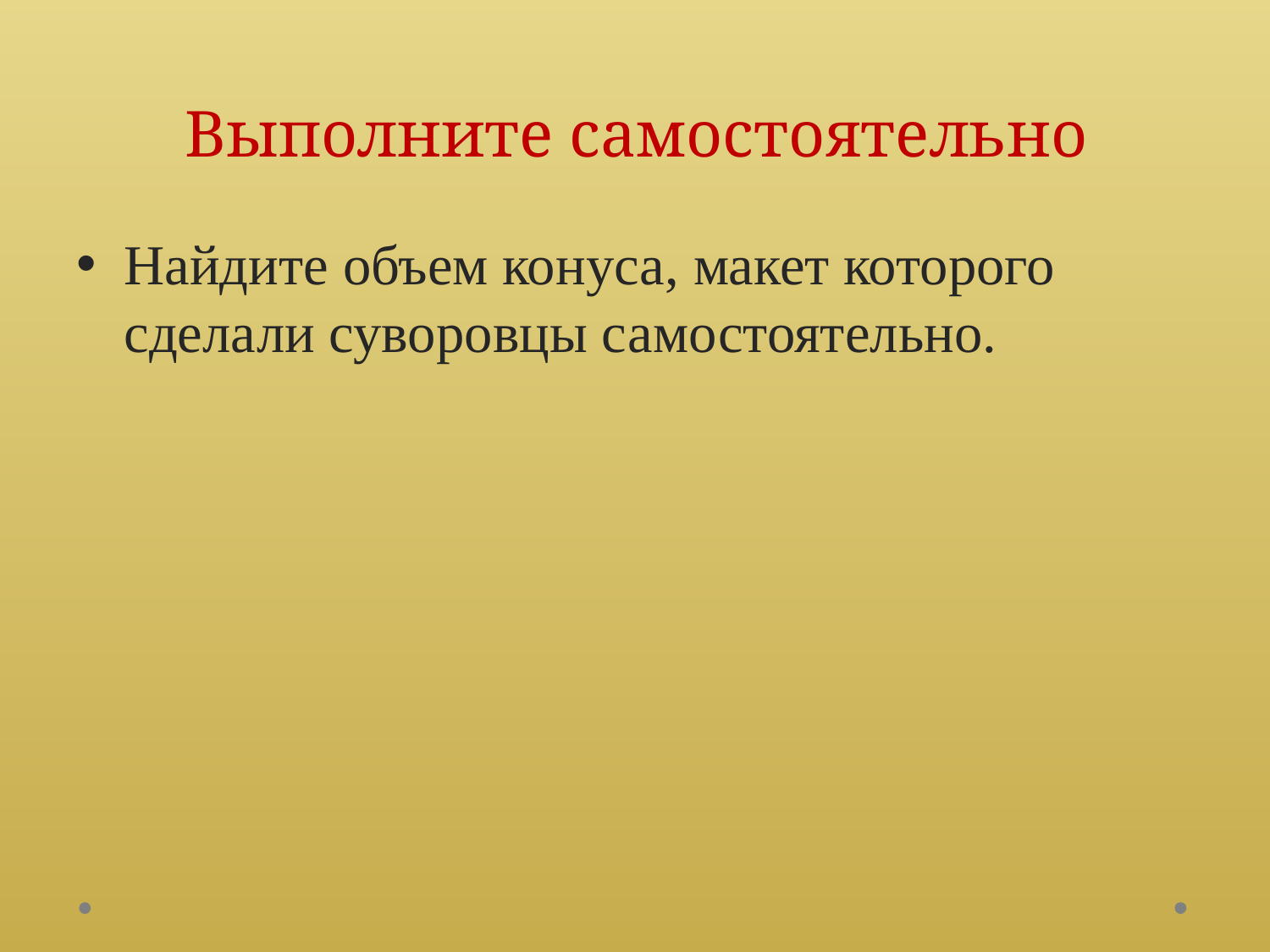

# Выполните самостоятельно
Найдите объем конуса, макет которого сделали суворовцы самостоятельно.